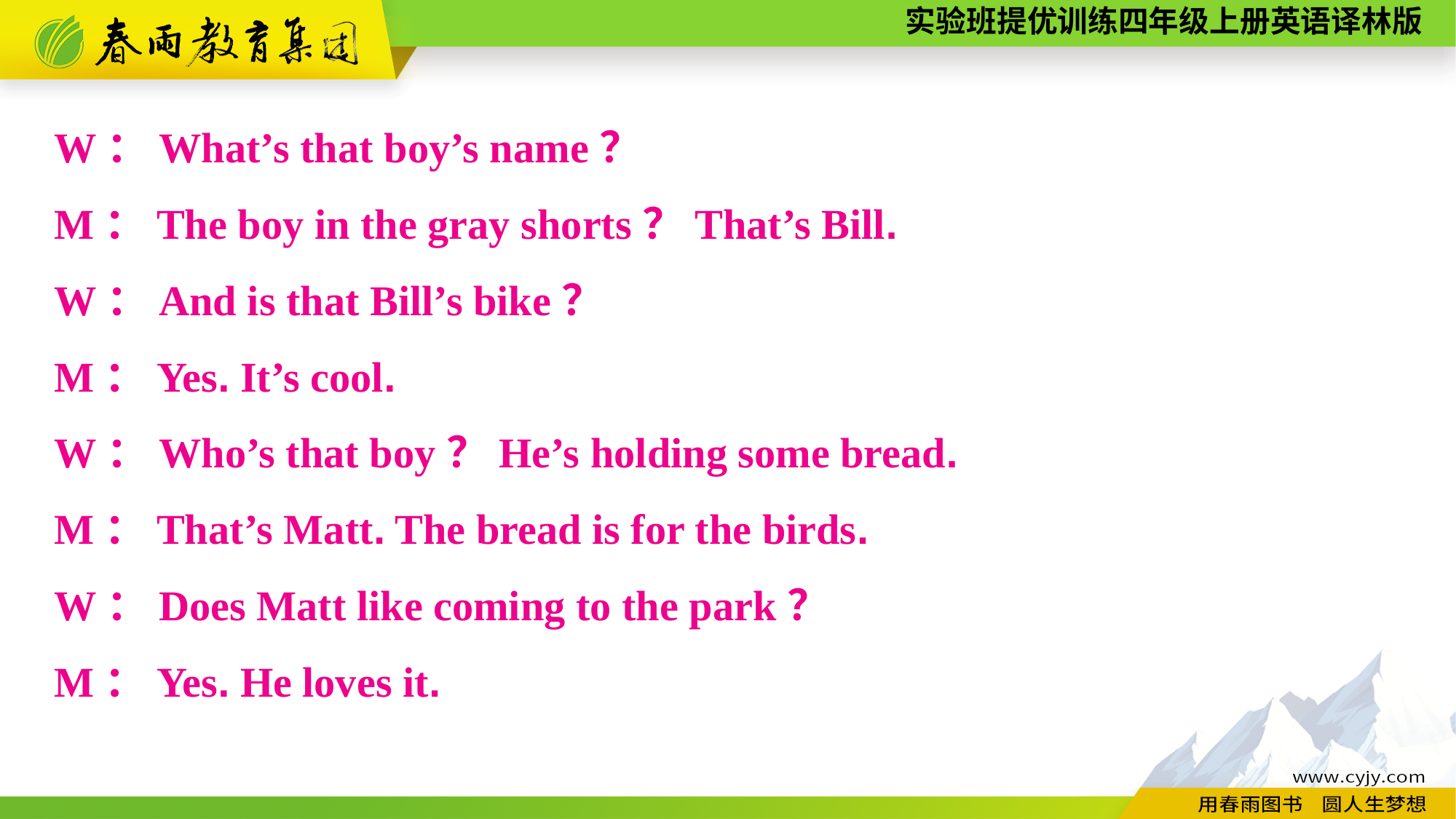

W：What’s that boy’s name？
M：The boy in the gray shorts？That’s Bill.
W：And is that Bill’s bike？
M：Yes. It’s cool.
W：Who’s that boy？He’s holding some bread.
M：That’s Matt. The bread is for the birds.
W：Does Matt like coming to the park？
M：Yes. He loves it.